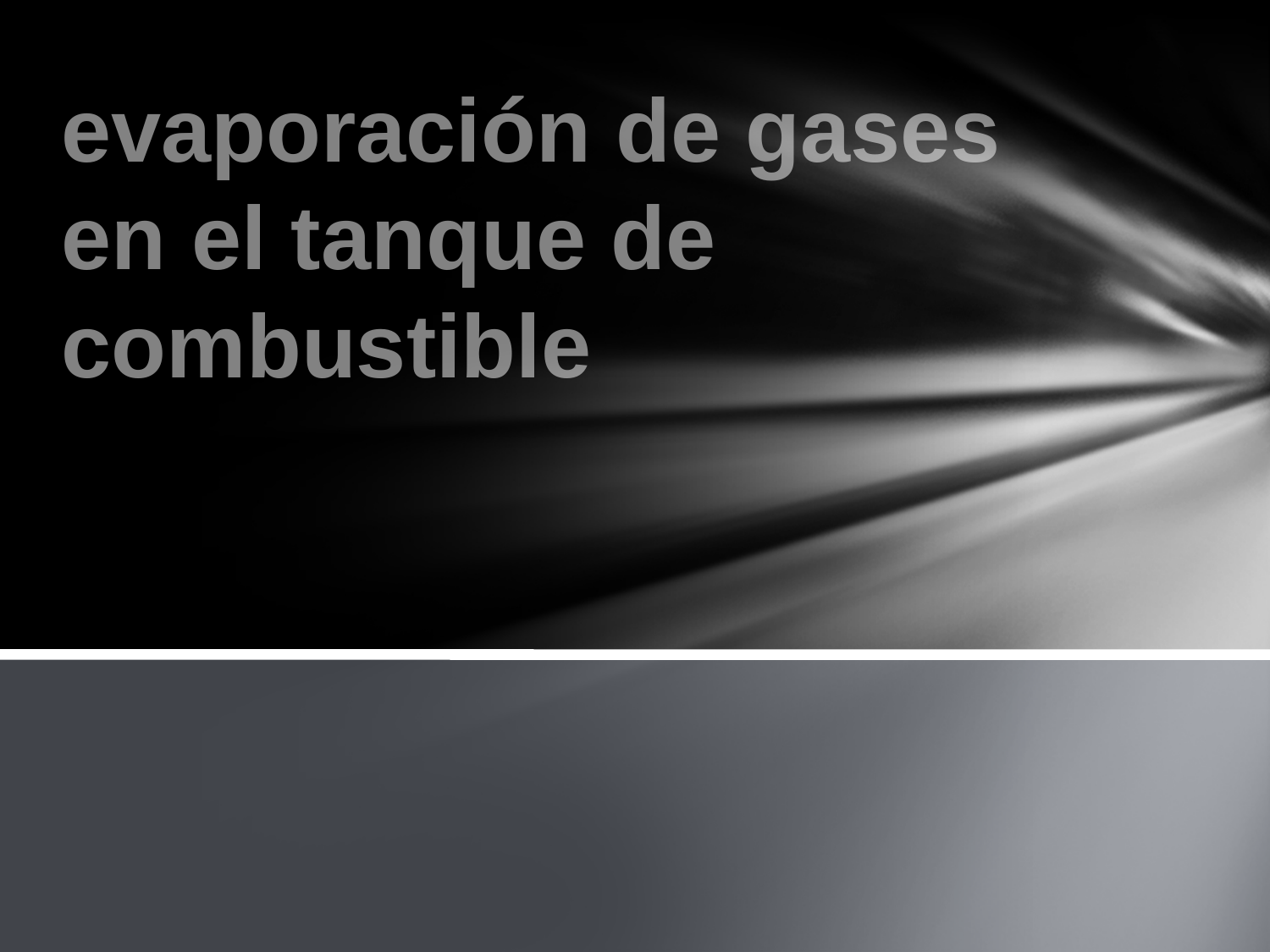

# evaporación de gases en el tanque de combustible